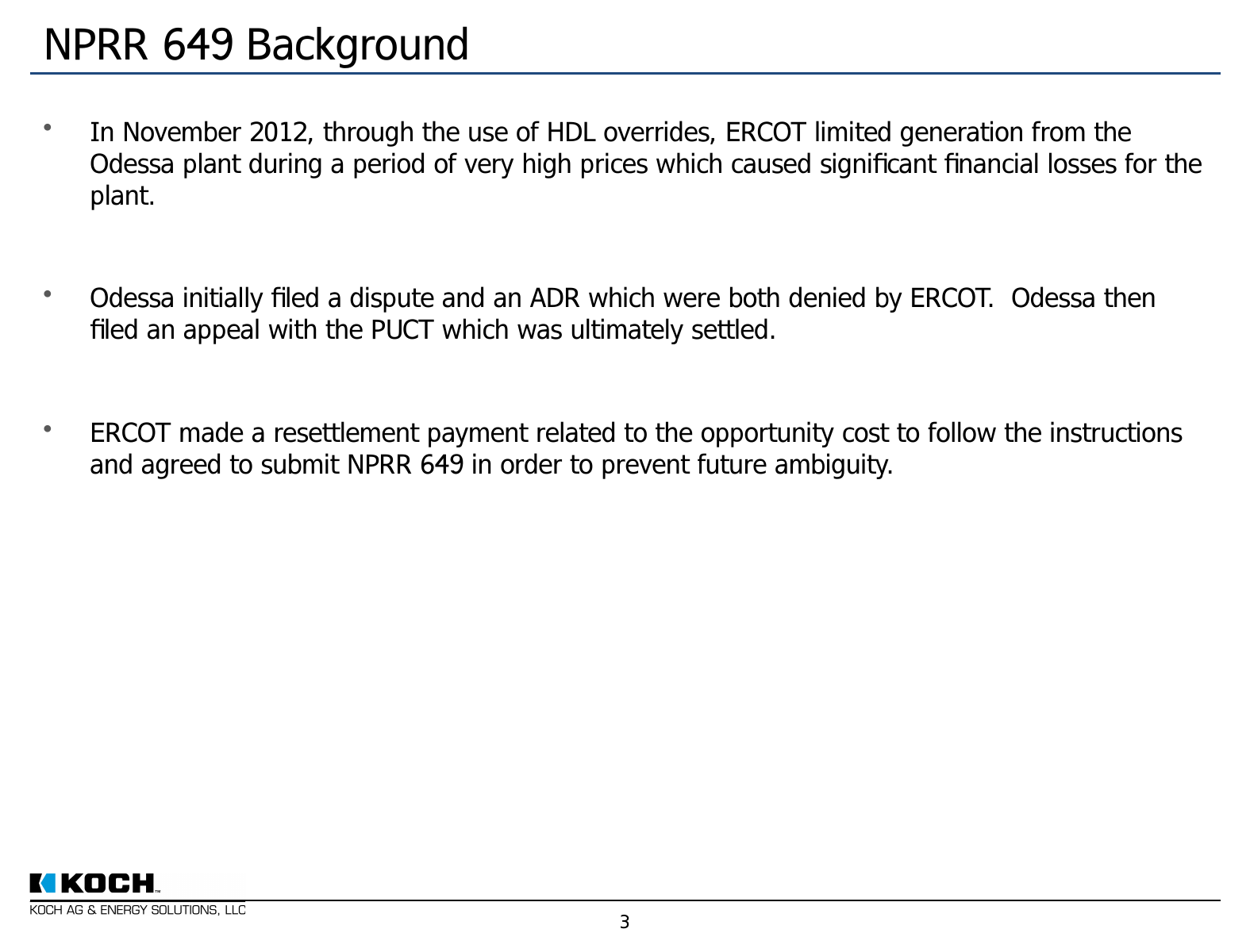

# NPRR 649 Background
In November 2012, through the use of HDL overrides, ERCOT limited generation from the Odessa plant during a period of very high prices which caused significant financial losses for the plant.

Odessa initially filed a dispute and an ADR which were both denied by ERCOT.  Odessa then filed an appeal with the PUCT which was ultimately settled.

ERCOT made a resettlement payment related to the opportunity cost to follow the instructions and agreed to submit NPRR 649 in order to prevent future ambiguity.
3